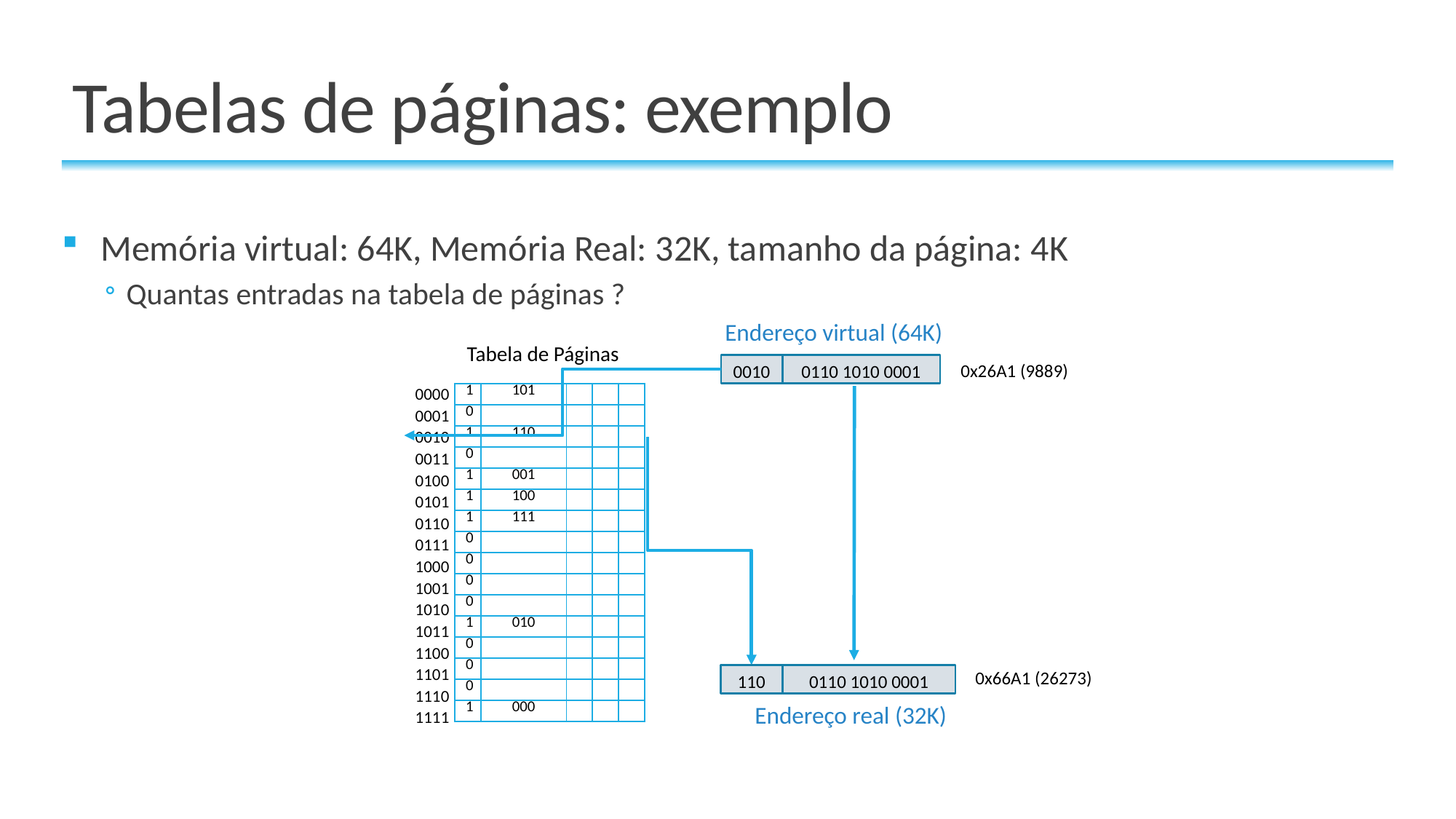

# Tabelas de páginas: exemplo
Memória virtual: 64K, Memória Real: 32K, tamanho da página: 4K
Quantas entradas na tabela de páginas ?
Endereço virtual (64K)
0x26A1 (9889)
0010
0110 1010 0001
Tabela de Páginas
0x66A1 (26273)
110
0110 1010 0001
Endereço real (32K)
0000
0001
0010
0011
0100
0101
0110
0111
1000
1001
1010
1011
1100
1101
1110
1111
| 1 | 101 |  |  |  |
| --- | --- | --- | --- | --- |
| 0 |  |  |  |  |
| 1 | 110 |  |  |  |
| 0 |  |  |  |  |
| 1 | 001 |  |  |  |
| 1 | 100 |  |  |  |
| 1 | 111 |  |  |  |
| 0 |  |  |  |  |
| 0 |  |  |  |  |
| 0 |  |  |  |  |
| 0 |  |  |  |  |
| 1 | 010 |  |  |  |
| 0 |  |  |  |  |
| 0 |  |  |  |  |
| 0 |  |  |  |  |
| 1 | 000 |  |  |  |